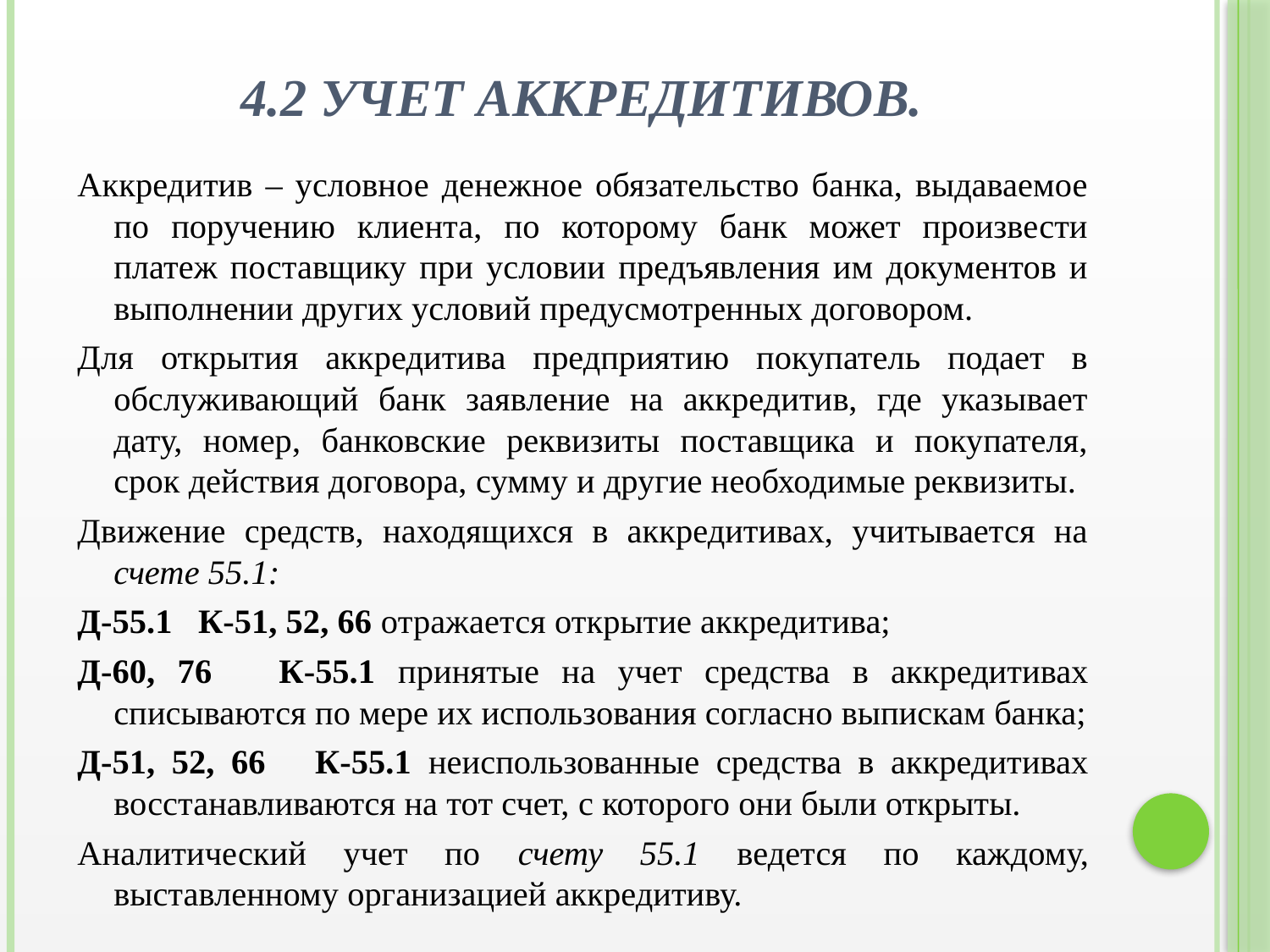

# 4.2 Учет аккредитивов.
Аккредитив – условное денежное обязательство банка, выдаваемое по поручению клиента, по которому банк может произвести платеж поставщику при условии предъявления им документов и выполнении других условий предусмотренных договором.
Для открытия аккредитива предприятию покупатель подает в обслуживающий банк заявление на аккредитив, где указывает дату, номер, банковские реквизиты поставщика и покупателя, срок действия договора, сумму и другие необходимые реквизиты.
Движение средств, находящихся в аккредитивах, учитывается на счете 55.1:
Д-55.1   К-51, 52, 66 отражается открытие аккредитива;
Д-60, 76   К-55.1 принятые на учет средства в аккредитивах списываются по мере их использования согласно выпискам банка;
Д-51, 52, 66   К-55.1 неиспользованные средства в аккредитивах восстанавливаются на тот счет, с которого они были открыты.
Аналитический учет по счету 55.1 ведется по каждому, выставленному организацией аккредитиву.